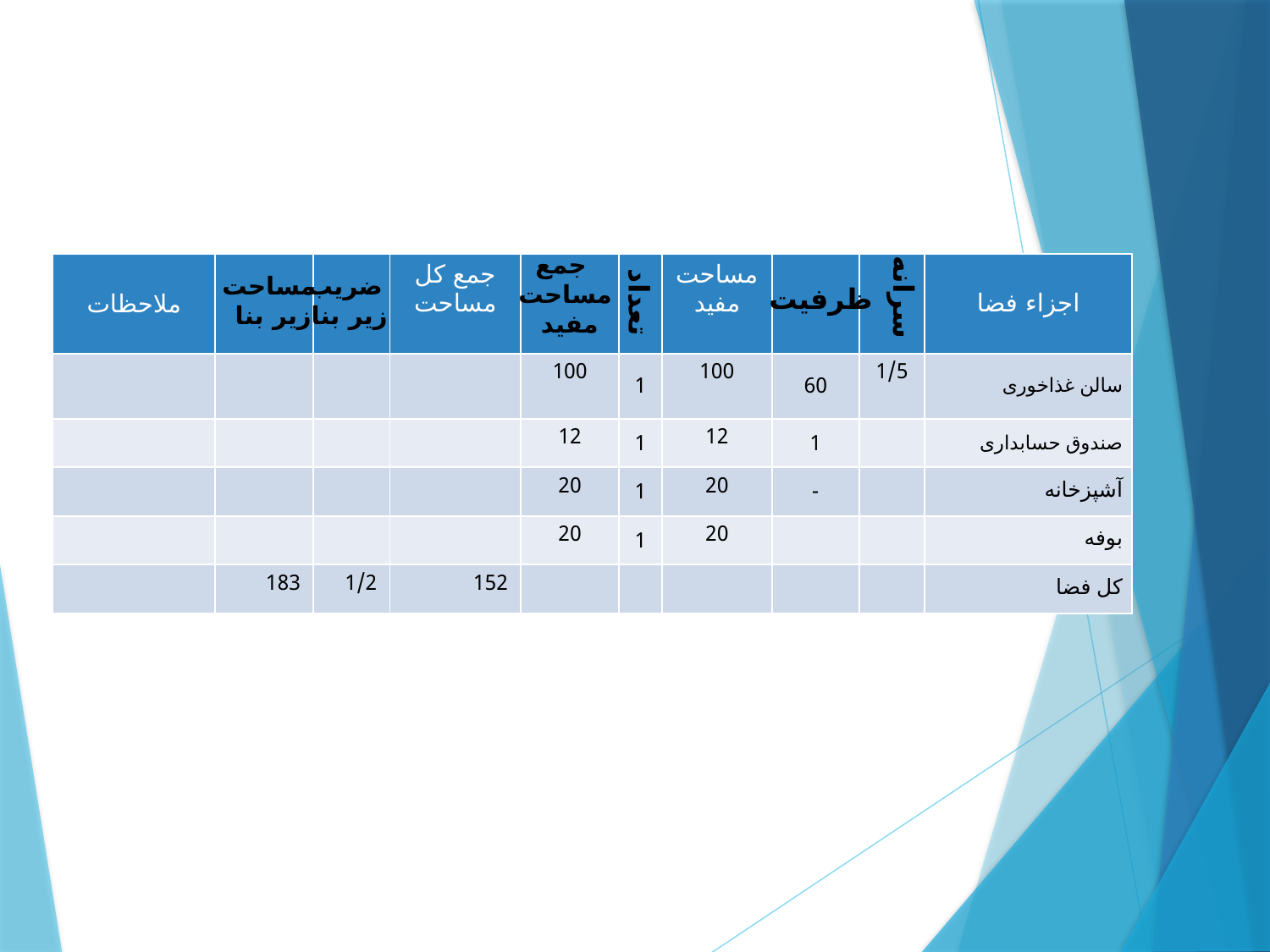

#
جمع
مساحت
 مفید
| ملاحظات |  |  | جمع کل مساحت |  |  | مساحت مفید |  |  | اجزاء فضا |
| --- | --- | --- | --- | --- | --- | --- | --- | --- | --- |
|  |  |  |  | 100 | 1 | 100 | 60 | 1/5 | سالن غذاخوری |
|  |  |  |  | 12 | 1 | 12 | 1 |  | صندوق حسابداری |
|  |  |  |  | 20 | 1 | 20 | - |  | آشپزخانه |
|  |  |  |  | 20 | 1 | 20 |  |  | بوفه |
|  | 183 | 1/2 | 152 |  |  |  |  |  | کل فضا |
مساحت
 زیر بنا
ضریب
زیر بنا
سرانه
ظرفیت
تعداد